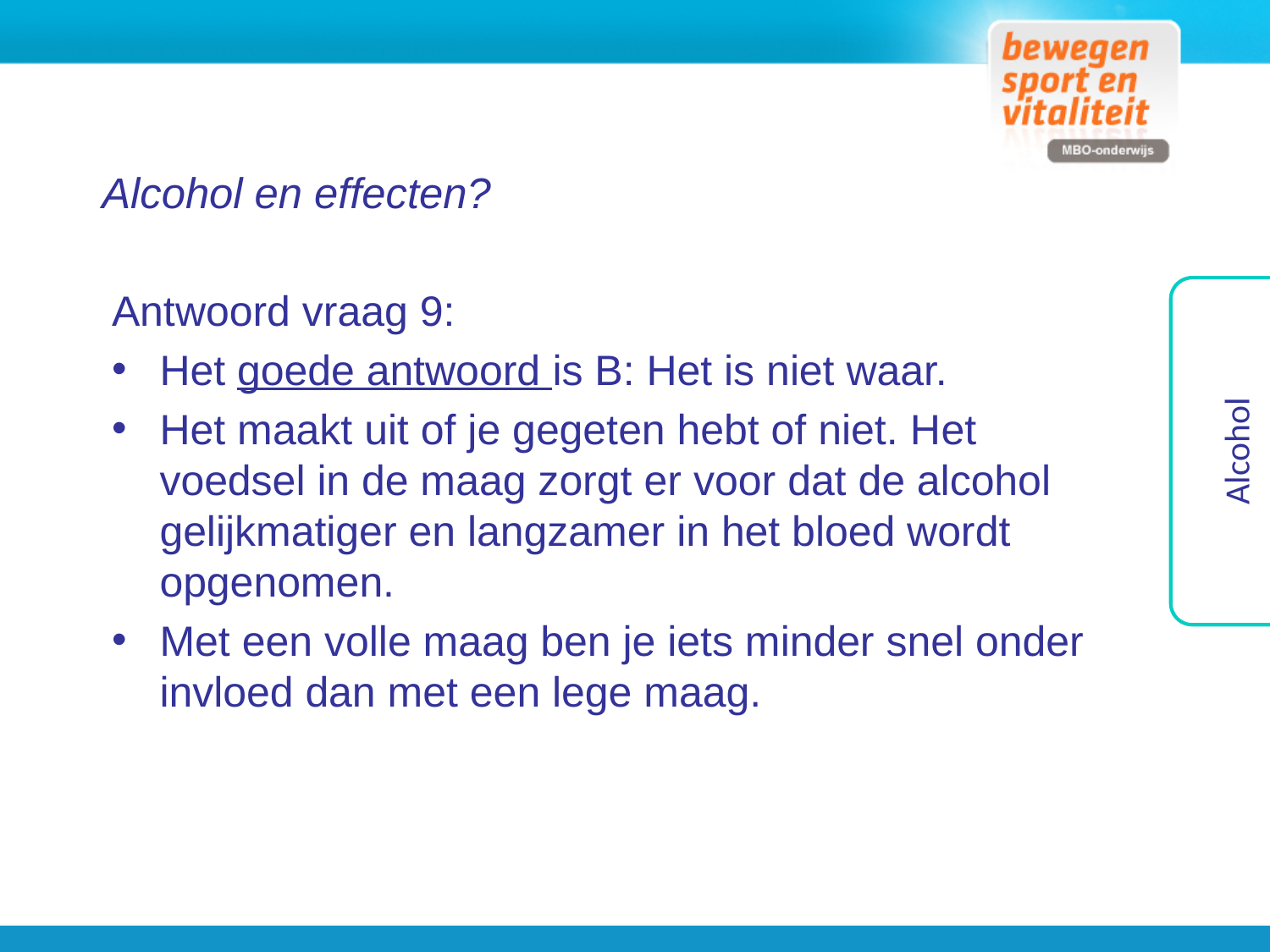

Alcohol en effecten?
Antwoord vraag 9:
Het goede antwoord is B: Het is niet waar.
Het maakt uit of je gegeten hebt of niet. Het voedsel in de maag zorgt er voor dat de alcohol gelijkmatiger en langzamer in het bloed wordt opgenomen.
Met een volle maag ben je iets minder snel onder invloed dan met een lege maag.

Alcohol